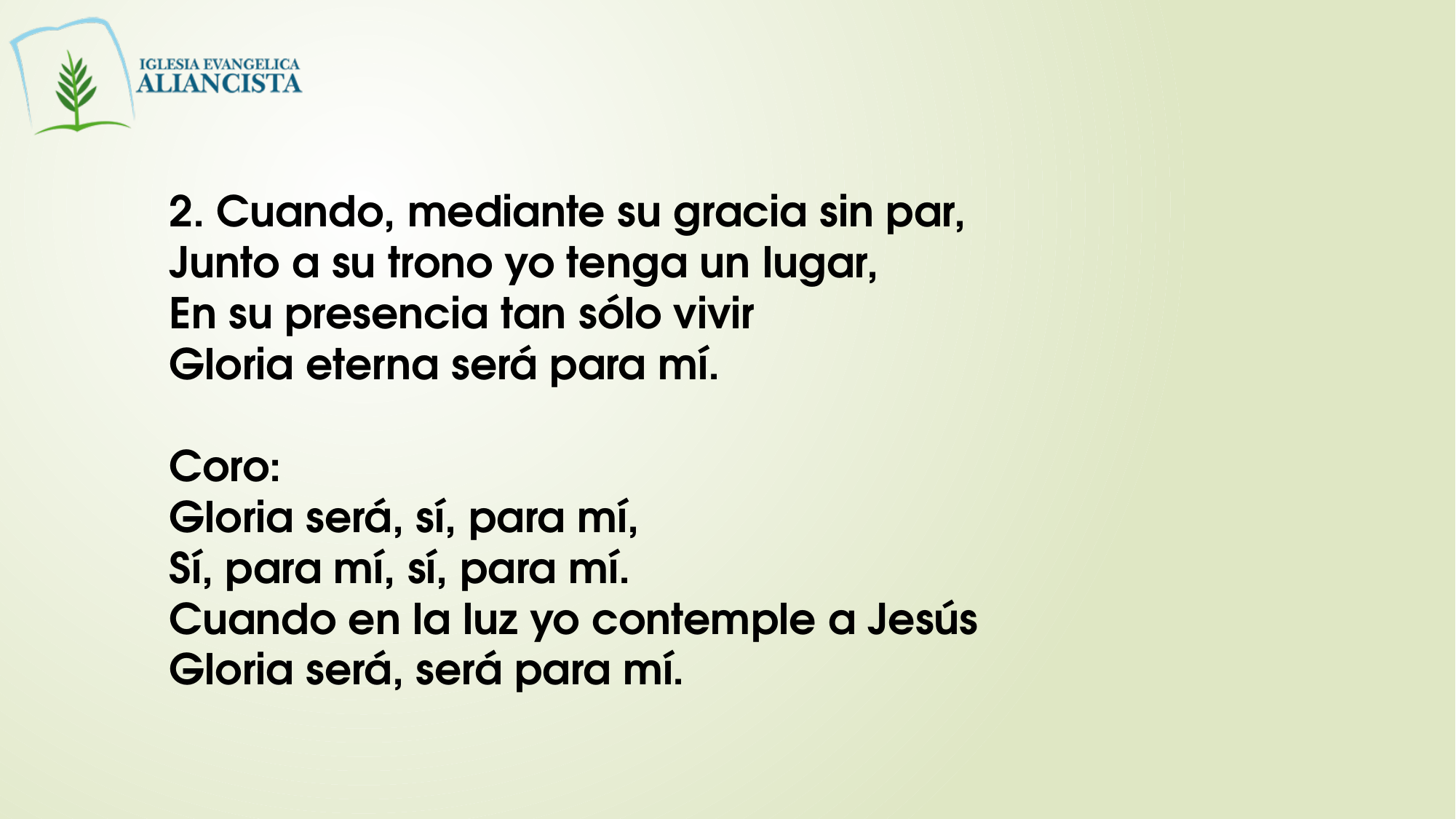

2. Cuando, mediante su gracia sin par,
Junto a su trono yo tenga un lugar,
En su presencia tan sólo vivir
Gloria eterna será para mí.

Coro:
Gloria será, sí, para mí,
Sí, para mí, sí, para mí.
Cuando en la luz yo contemple a Jesús
Gloria será, será para mí.